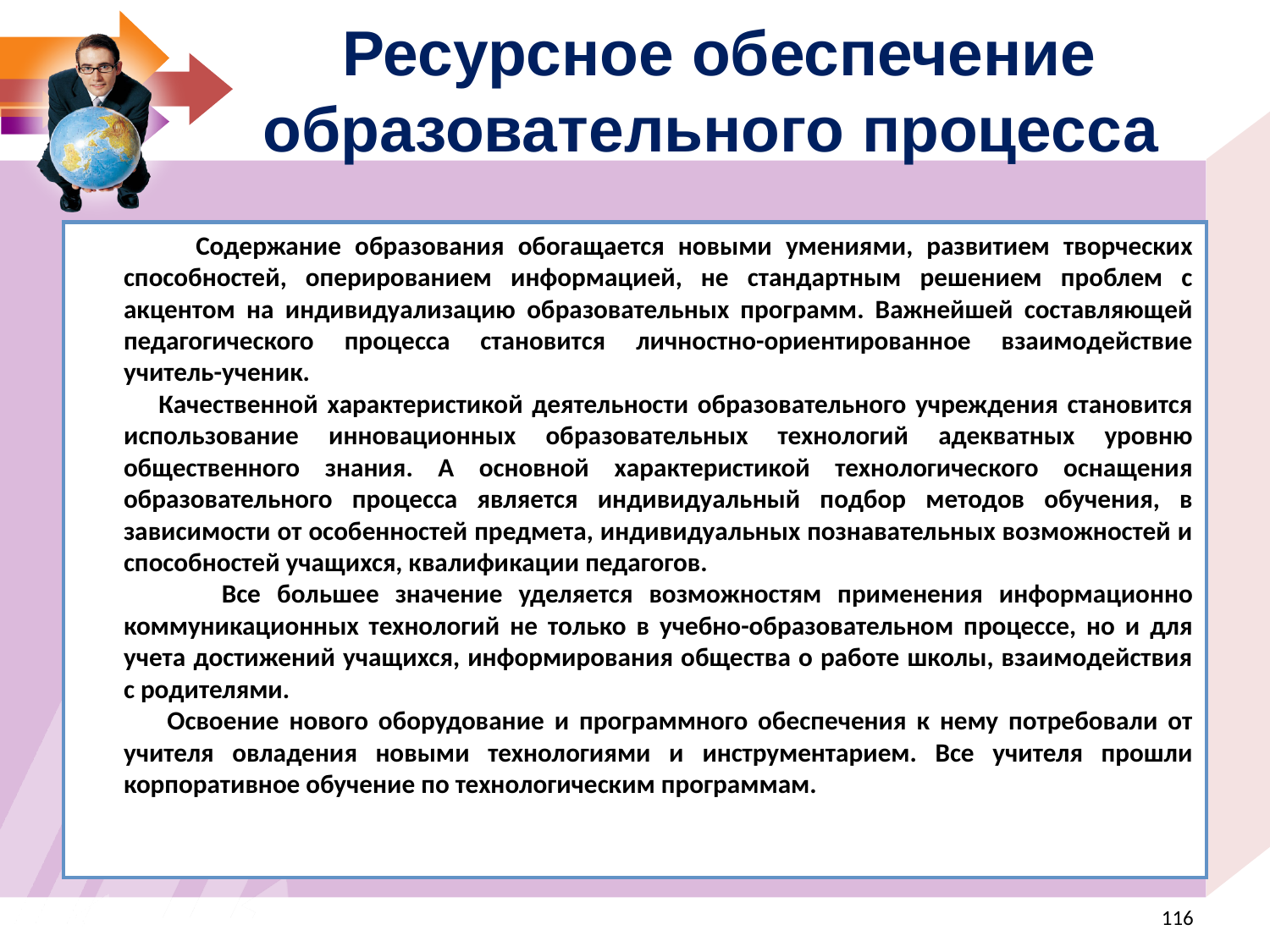

Ресурсное обеспечение образовательного процесса
         Содержание образования обогащается новыми умениями, развитием творческих способностей, оперированием информацией, не стандартным решением проблем с акцентом на индивидуализацию образовательных программ. Важнейшей составляющей педагогического процесса становится личностно-ориентированное взаимодействие учитель-ученик.
         Качественной характеристикой деятельности образовательного учреждения становится использование инновационных образовательных технологий адекватных уровню общественного знания. А основной характеристикой технологического оснащения образовательного процесса является индивидуальный подбор методов обучения, в зависимости от особенностей предмета, индивидуальных познавательных возможностей и способностей учащихся, квалификации педагогов.
         Все большее значение уделяется возможностям применения информационно коммуникационных технологий не только в учебно-образовательном процессе, но и для учета достижений учащихся, информирования общества о работе школы, взаимодействия с родителями.
         Освоение нового оборудование и программного обеспечения к нему потребовали от учителя овладения новыми технологиями и инструментарием. Все учителя прошли корпоративное обучение по технологическим программам.

116